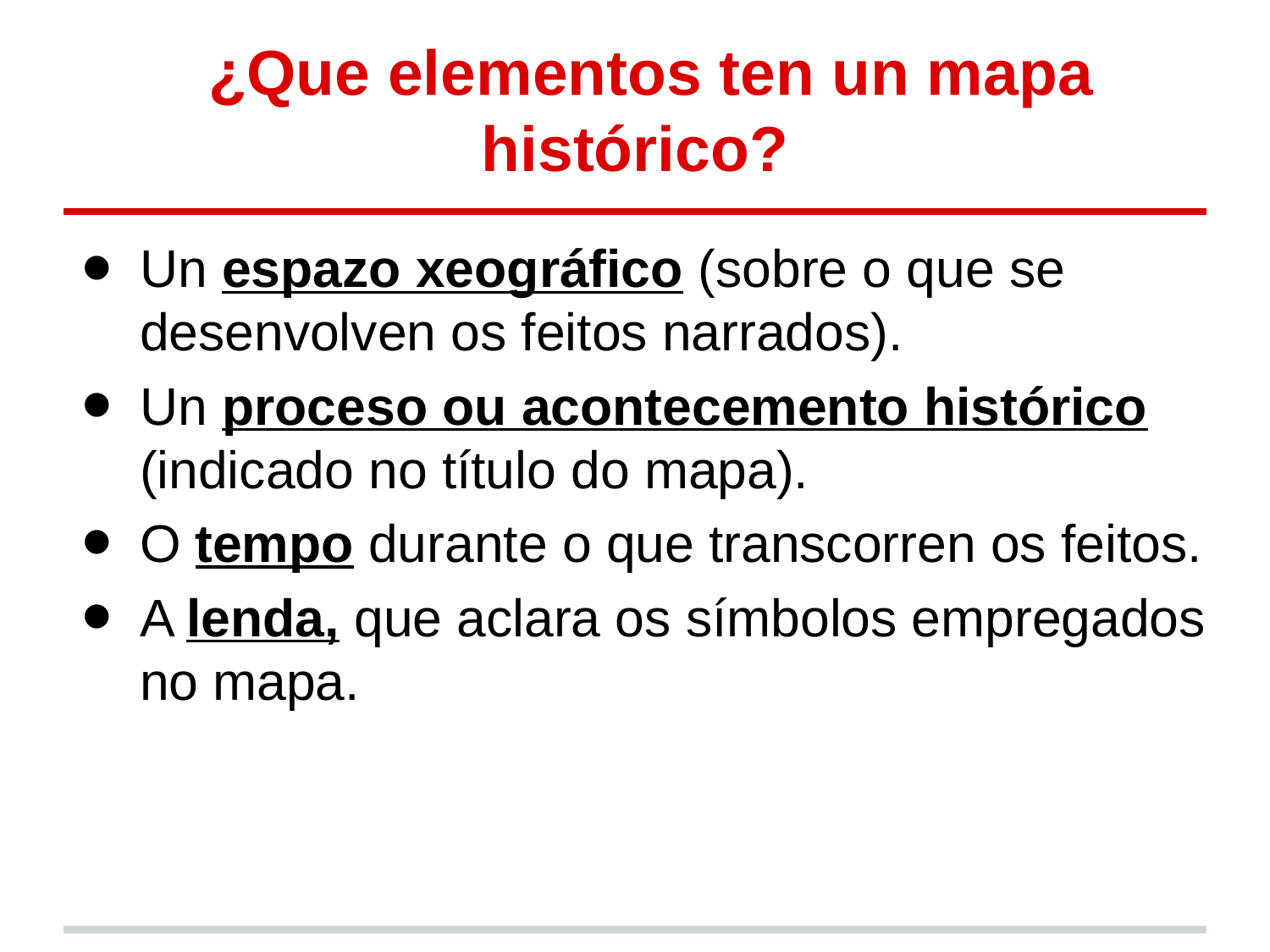

# ¿Que elementos ten un mapa histórico?
Un espazo xeográfico (sobre o que se desenvolven os feitos narrados).
Un proceso ou acontecemento histórico (indicado no título do mapa).
O tempo durante o que transcorren os feitos.
A lenda, que aclara os símbolos empregados no mapa.